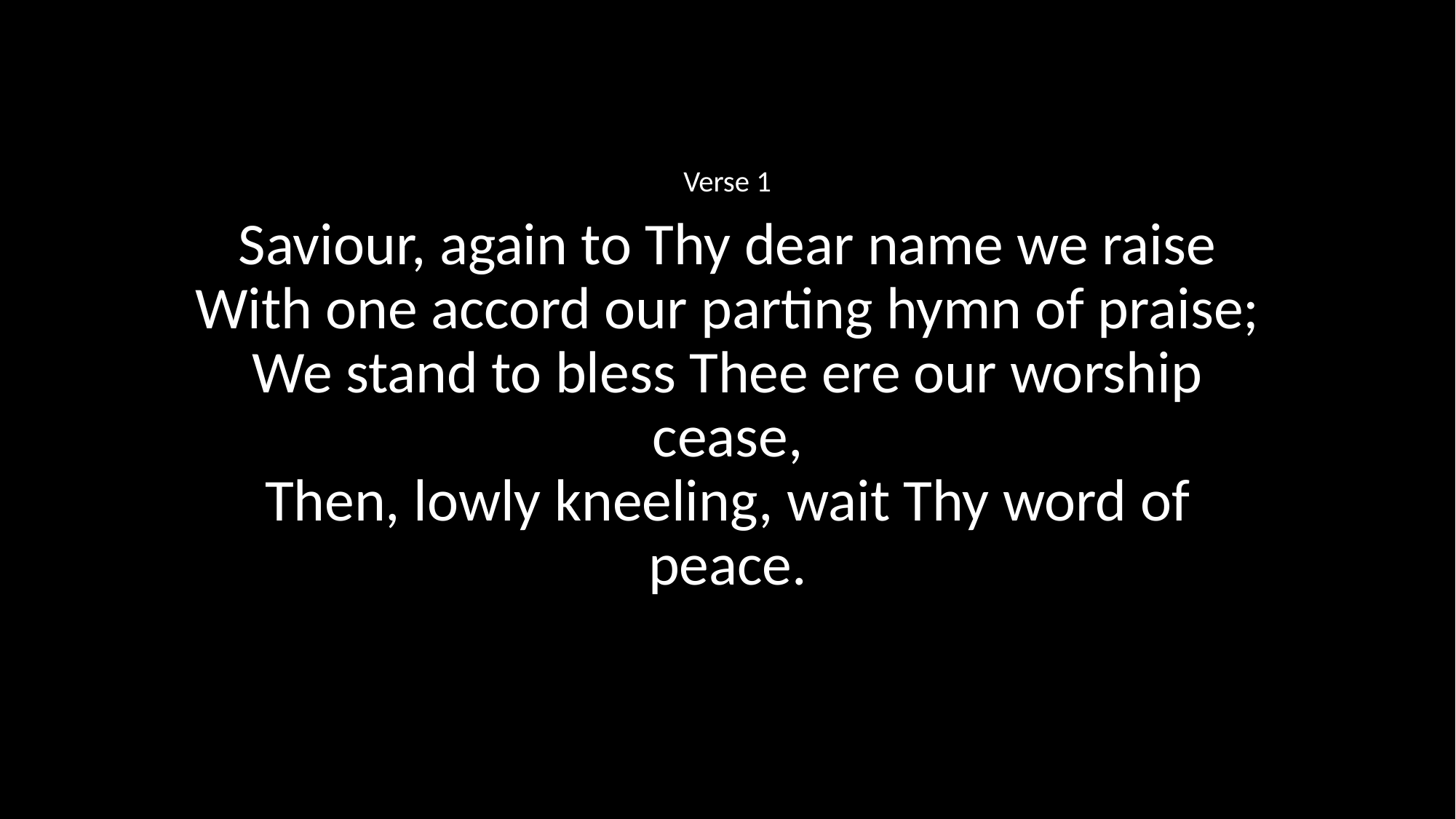

Verse 1
Saviour, again to Thy dear name we raise
With one accord our parting hymn of praise;
We stand to bless Thee ere our worship cease,
Then, lowly kneeling, wait Thy word of peace.